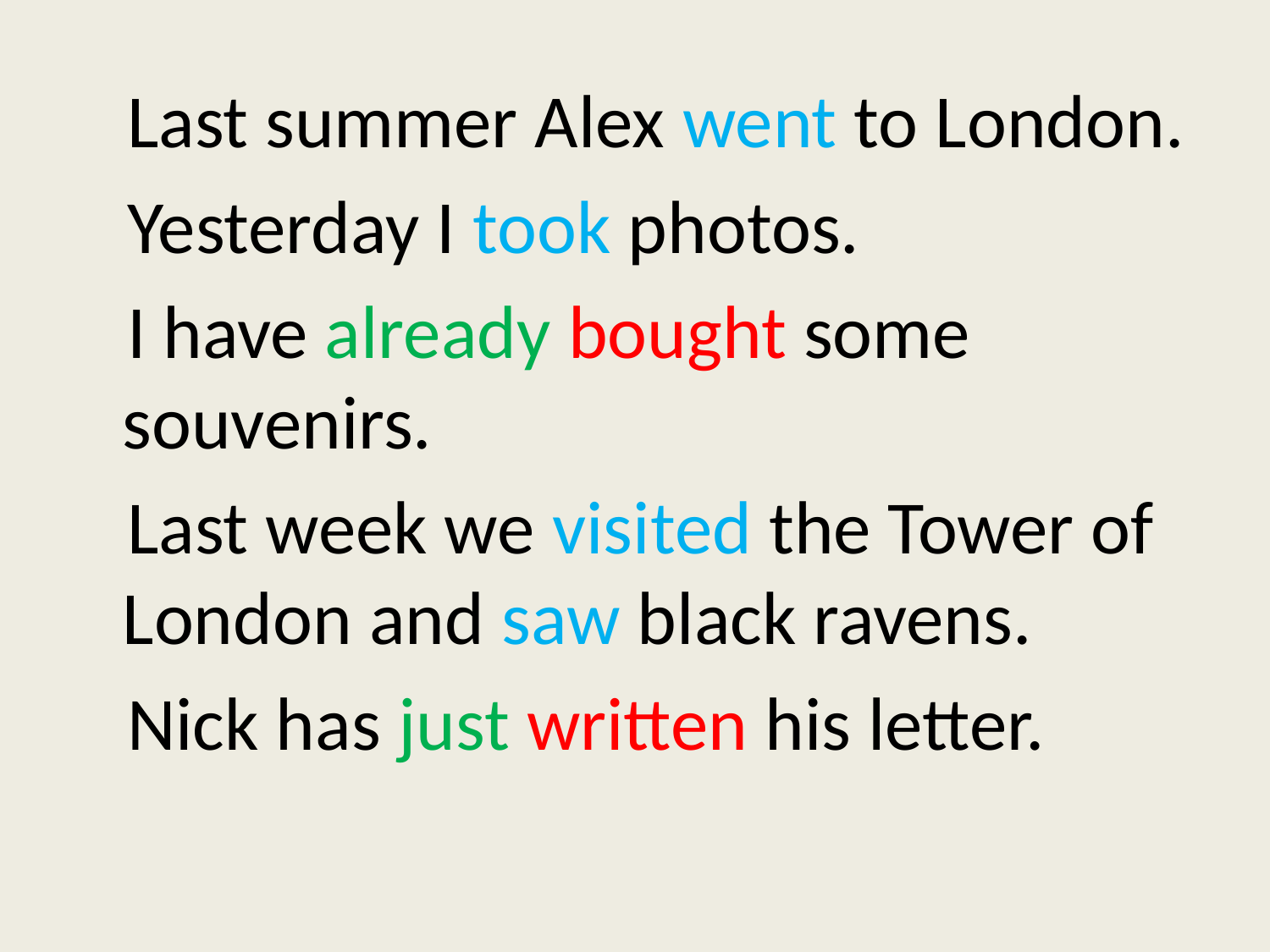

Last summer Alex went to London.
   Yesterday I took photos.
   I have already bought some souvenirs.
   Last week we visited the Tower of London and saw black ravens.
   Nick has just written his letter.